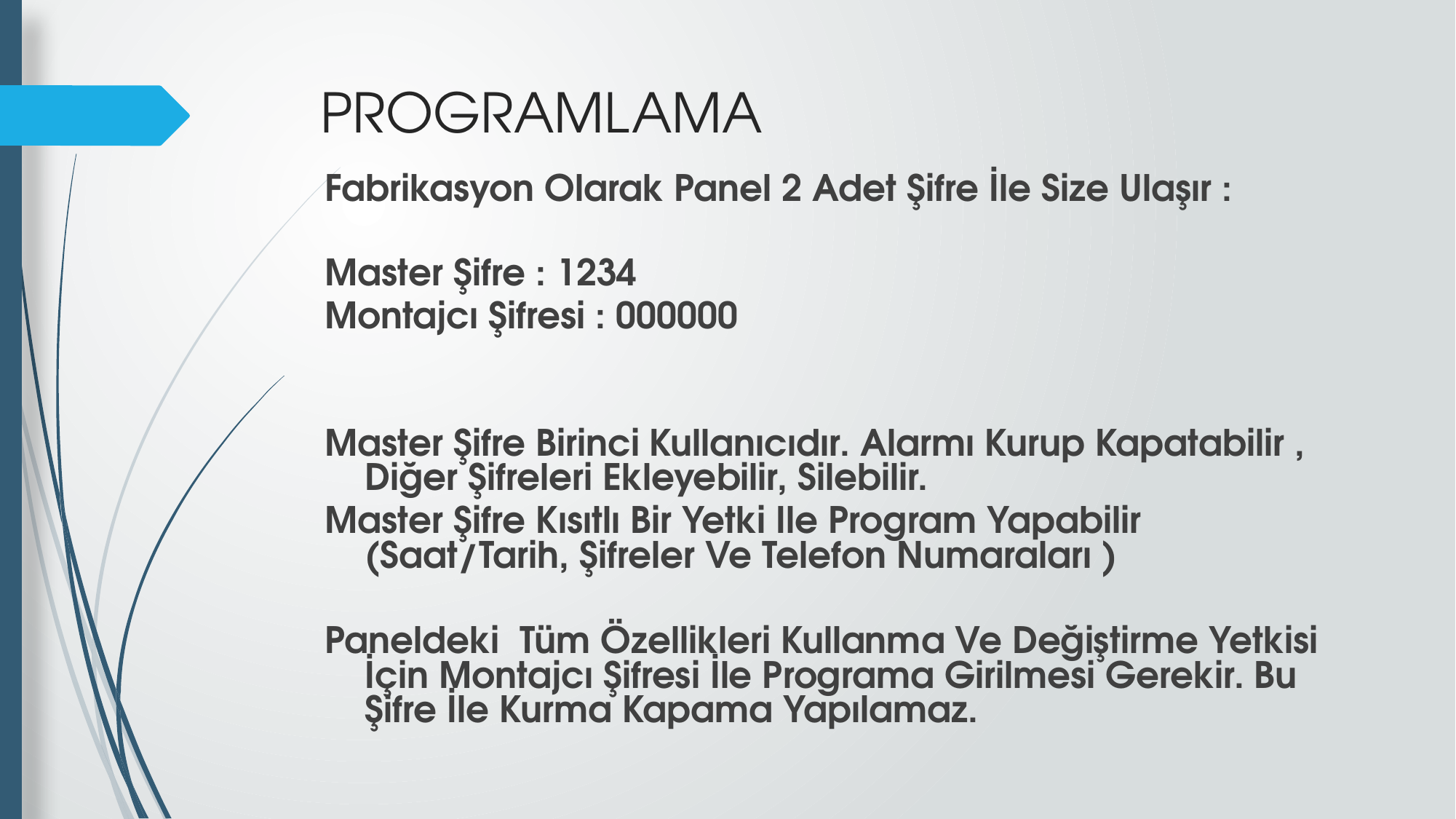

# PROGRAMLAMA
Fabrikasyon Olarak Panel 2 Adet Şifre İle Size Ulaşır :

Master Şifre : 1234
Montajcı Şifresi : 000000

Master Şifre Birinci Kullanıcıdır. Alarmı Kurup Kapatabilir , Diğer Şifreleri Ekleyebilir, Silebilir.
Master Şifre Kısıtlı Bir Yetki Ile Program Yapabilir (Saat/Tarih, Şifreler Ve Telefon Numaraları )

Paneldeki  Tüm Özellikleri Kullanma Ve Değiştirme Yetkisi İçin Montajcı Şifresi İle Programa Girilmesi Gerekir. Bu Şifre İle Kurma Kapama Yapılamaz.